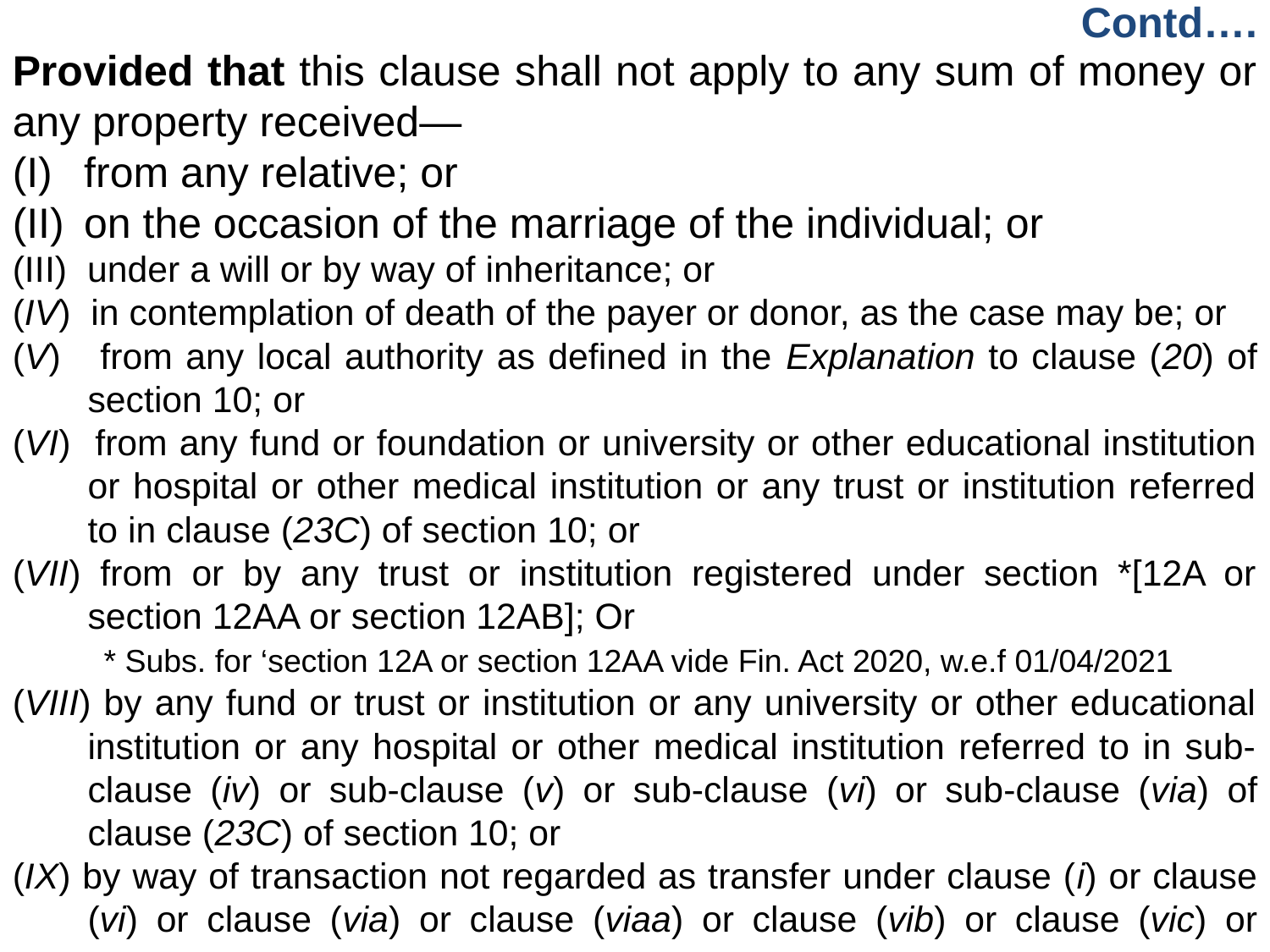

Contd….
Provided that this clause shall not apply to any sum of money or any property received—
from any relative; or
on the occasion of the marriage of the individual; or
(III)  under a will or by way of inheritance; or
(IV)  in contemplation of death of the payer or donor, as the case may be; or
(V)   from any local authority as defined in the Explanation to clause (20) of section 10; or
(VI)  from any fund or foundation or university or other educational institution or hospital or other medical institution or any trust or institution referred to in clause (23C) of section 10; or
(VII) from or by any trust or institution registered under section *[12A or section 12AA or section 12AB]; Or
         * Subs. for ‘section 12A or section 12AA vide Fin. Act 2020, w.e.f 01/04/2021
(VIII) by any fund or trust or institution or any university or other educational institution or any hospital or other medical institution referred to in sub-clause (iv) or sub-clause (v) or sub-clause (vi) or sub-clause (via) of clause (23C) of section 10; or
(IX) by way of transaction not regarded as transfer under clause (i) or clause (vi) or clause (via) or clause (viaa) or clause (vib) or clause (vic) or clause (vica) or clause (vicb) or clause (vid) or clause (vii) of section 47.
(X)  from an individual by a trust created or established solely for the benefit of relative of the individual.
(XI) from such class of persons and subject to such conditions, as may be prescribed.
266
266
266
266
266